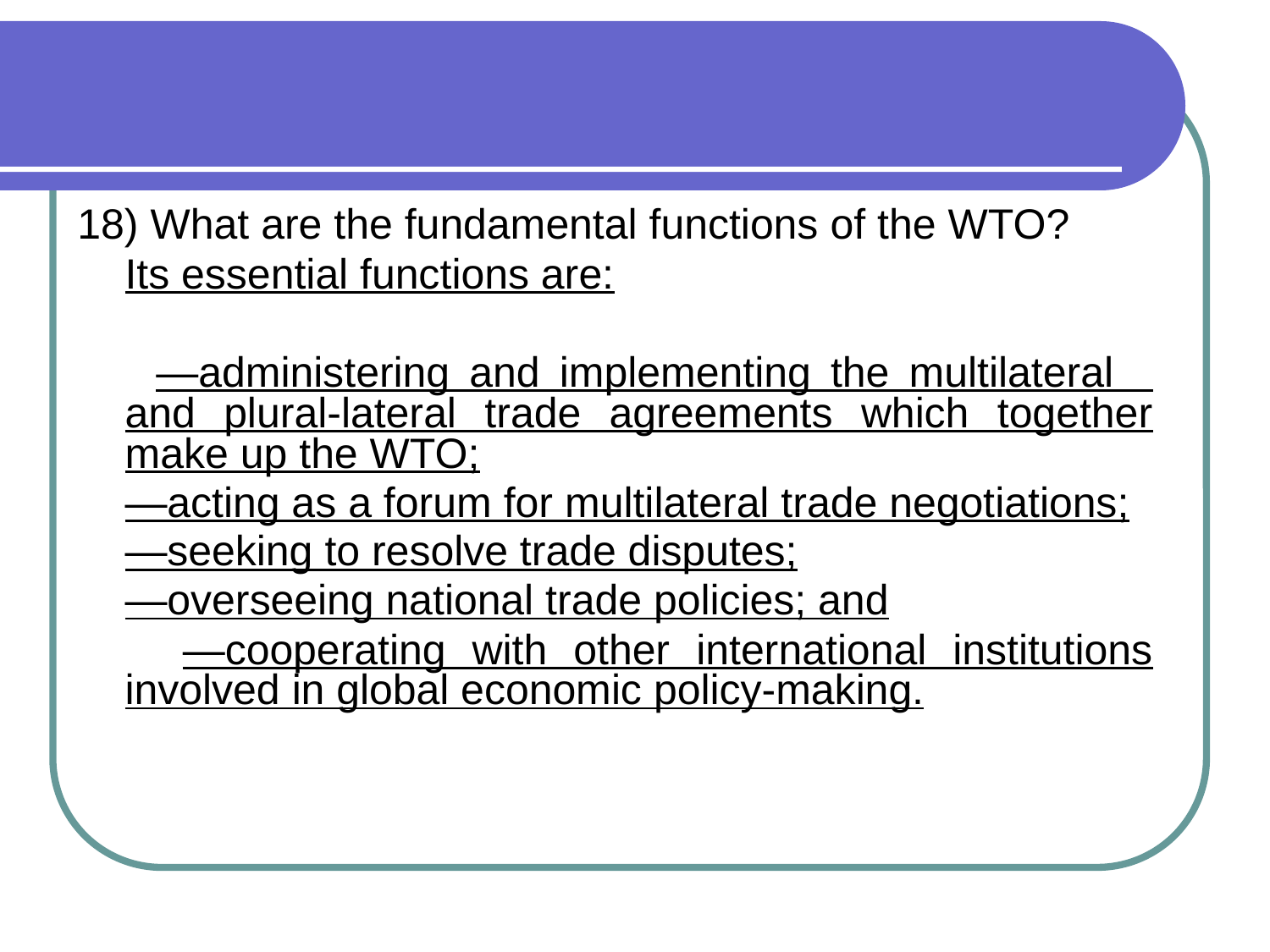

18) What are the fundamental functions of the WTO?
    Its essential functions are:

    —administering and implementing the multilateral   and plural-lateral trade agreements which together make up the WTO;
    —acting as a forum for multilateral trade negotiations;
    —seeking to resolve trade disputes;
    —overseeing national trade policies; and
    —cooperating with other international institutions involved in global economic policy-making.